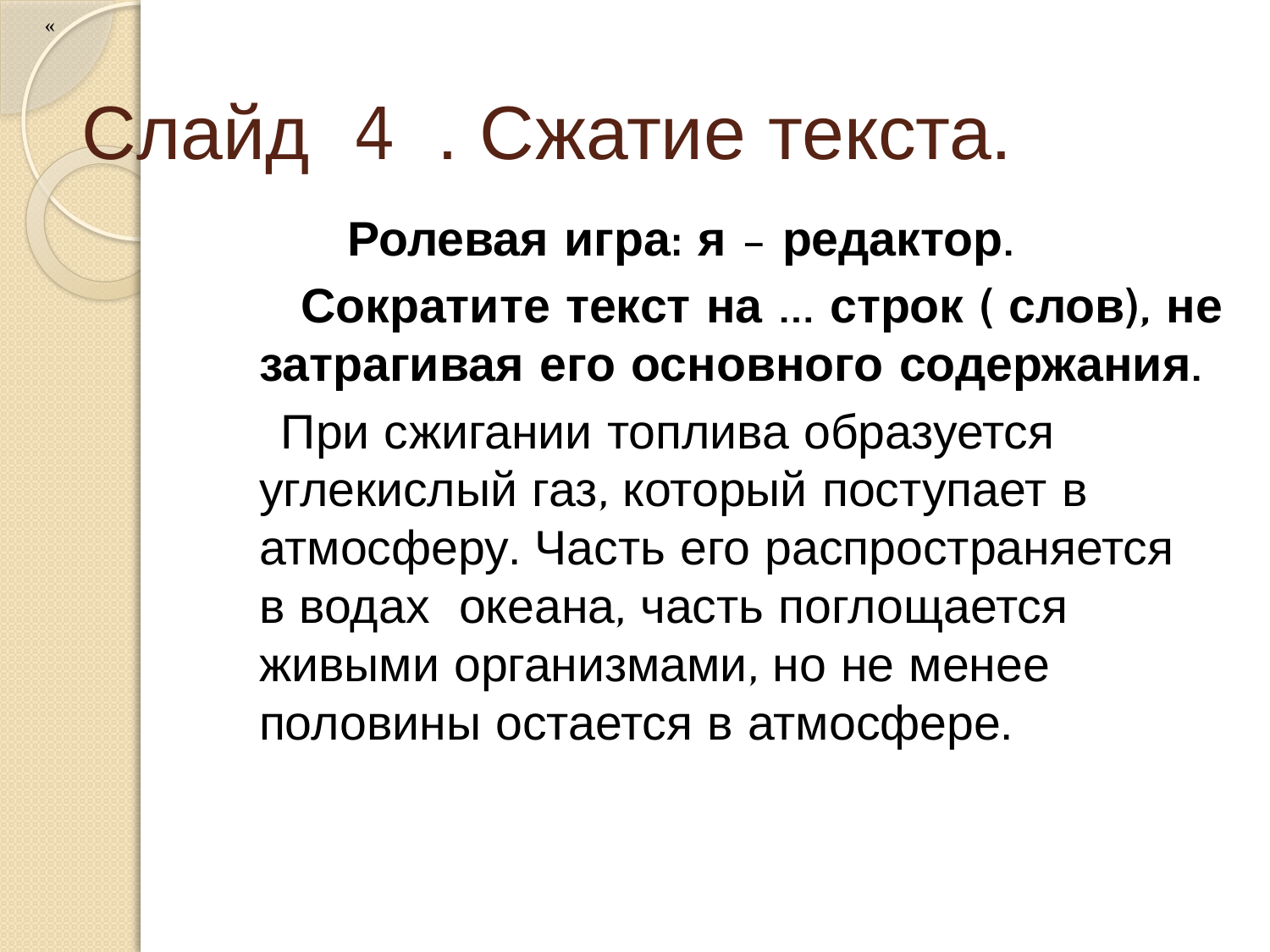

«

# Слайд  4  . Сжатие текста.
        Ролевая игра: я – редактор.
     Сократите текст на … строк ( слов), не затрагивая его основного содержания.
    При сжигании топлива образуется углекислый газ, который поступает в атмосферу. Часть его распространяется  в водах  океана, часть поглощается живыми организмами, но не менее половины остается в атмосфере.